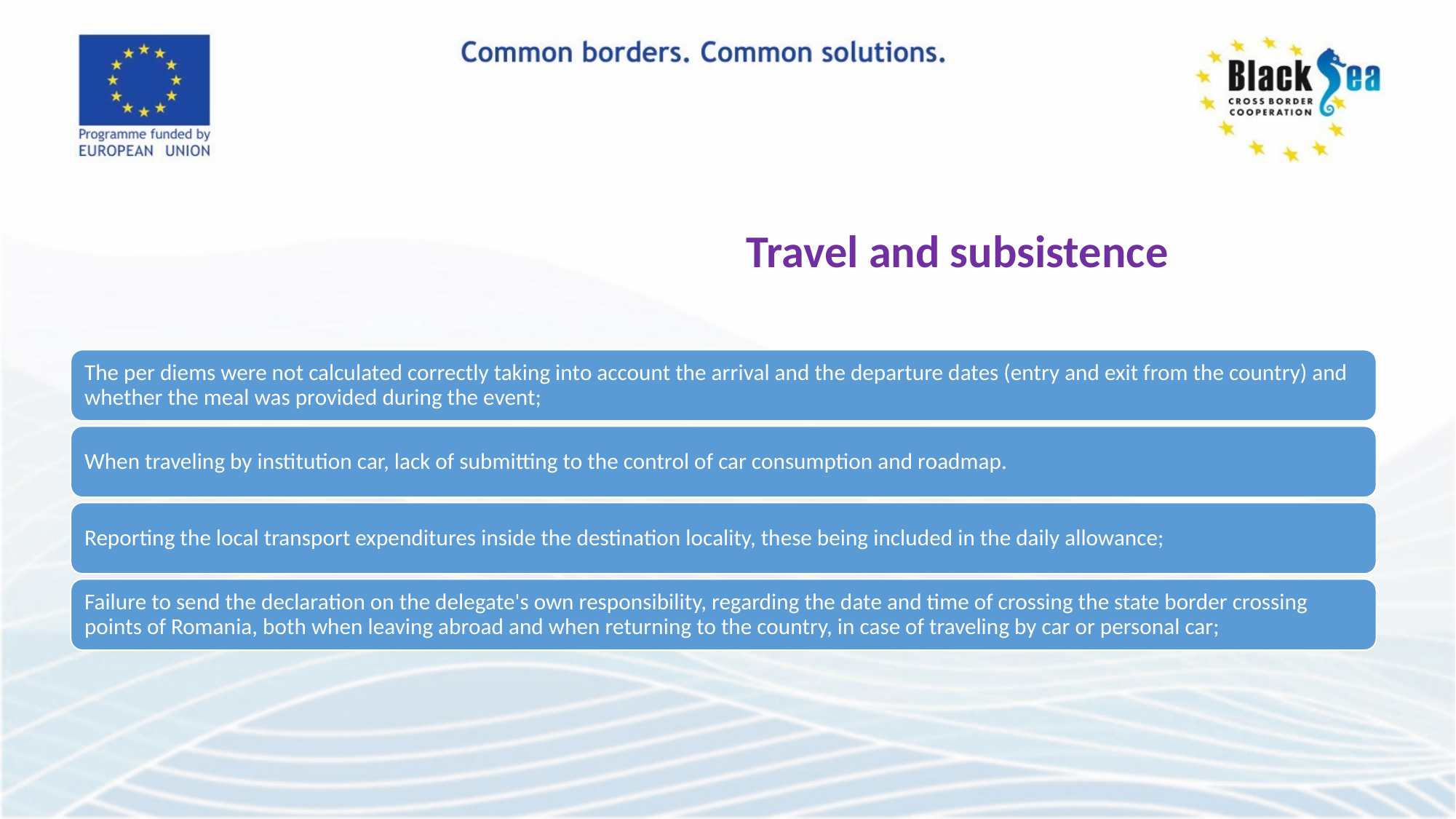

Travel and subsistence
The per diems were not calculated correctly taking into account the arrival and the departure dates (entry and exit from the country) and whether the meal was provided during the event;
When traveling by institution car, lack of submitting to the control of car consumption and roadmap.
Reporting the local transport expenditures inside the destination locality, these being included in the daily allowance;
Failure to send the declaration on the delegate's own responsibility, regarding the date and time of crossing the state border crossing points of Romania, both when leaving abroad and when returning to the country, in case of traveling by car or personal car;